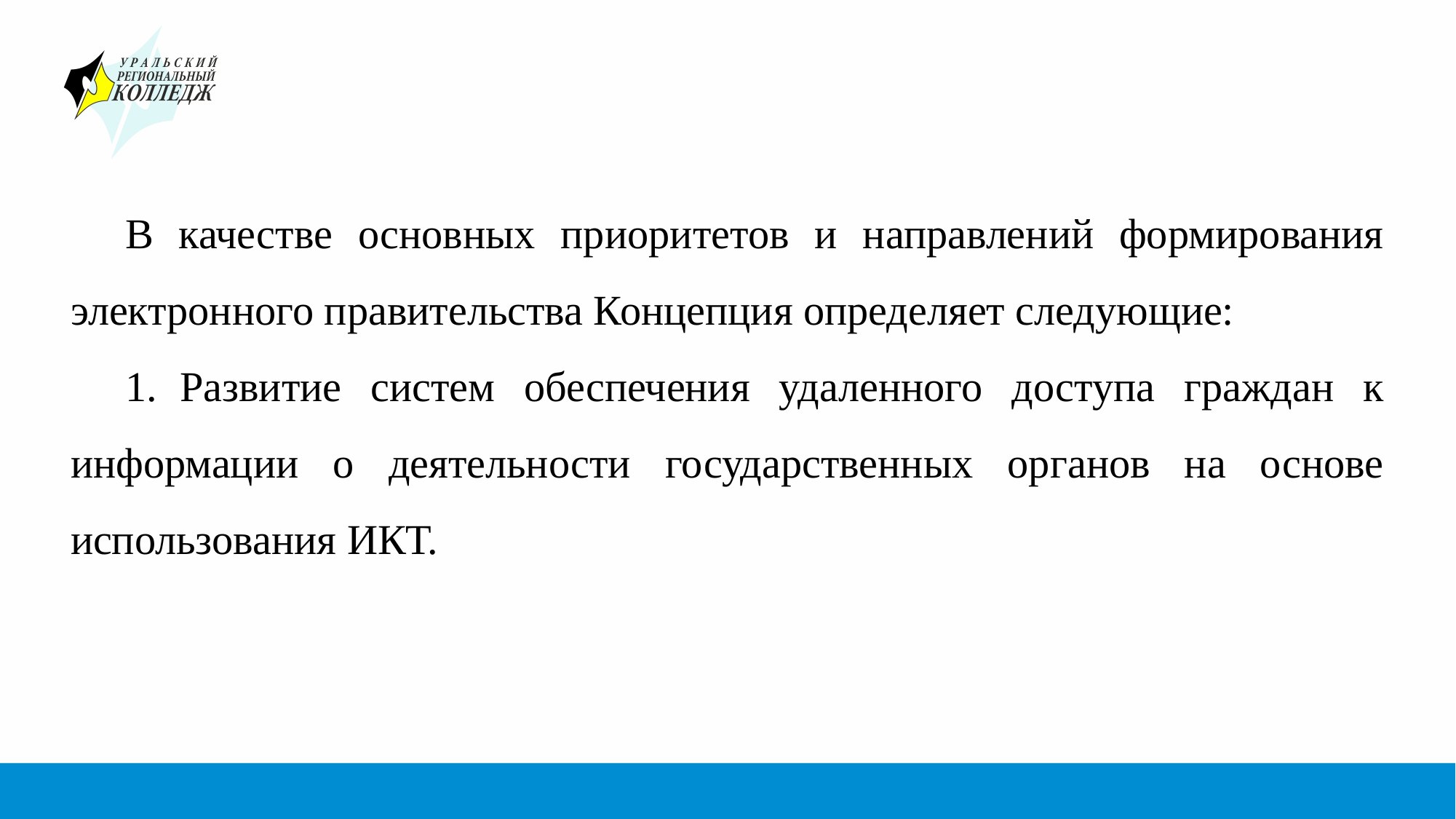

#
В качестве основных приоритетов и направлений формирования электронного правительства Концепция определяет следующие:
1.	Развитие систем обеспечения удаленного доступа граждан к информации о деятельности государственных органов на основе использования ИКТ.